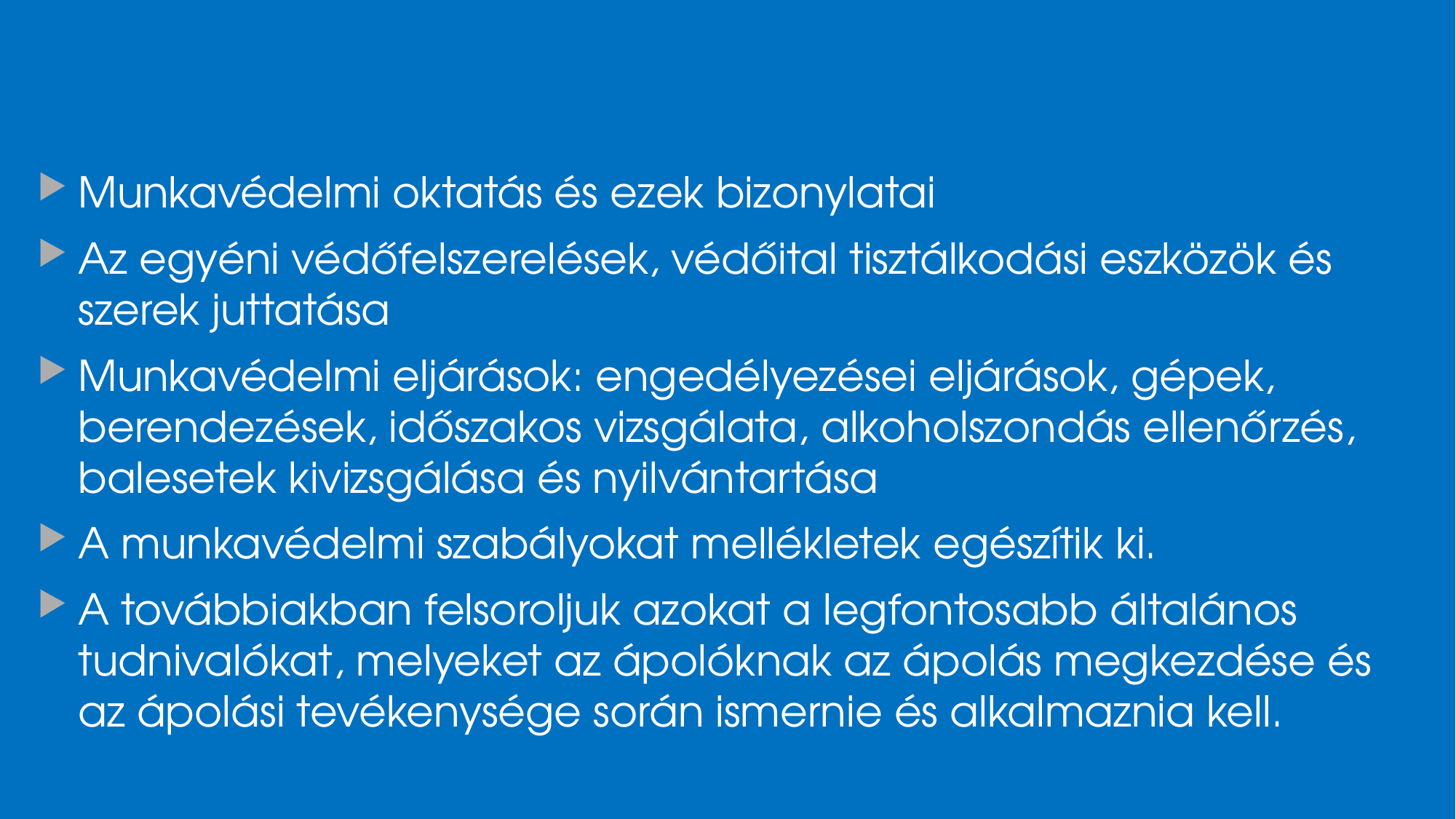

Munkavédelmi oktatás és ezek bizonylatai
Az egyéni védőfelszerelések, védőital tisztálkodási eszközök és szerek juttatása
Munkavédelmi eljárások: engedélyezései eljárások, gépek, berendezések, időszakos vizsgálata, alkoholszondás ellenőrzés, balesetek kivizsgálása és nyilvántartása
A munkavédelmi szabályokat mellékletek egészítik ki.
A továbbiakban felsoroljuk azokat a legfontosabb általános tudnivalókat, melyeket az ápolóknak az ápolás megkezdése és az ápolási tevékenysége során ismernie és alkalmaznia kell.